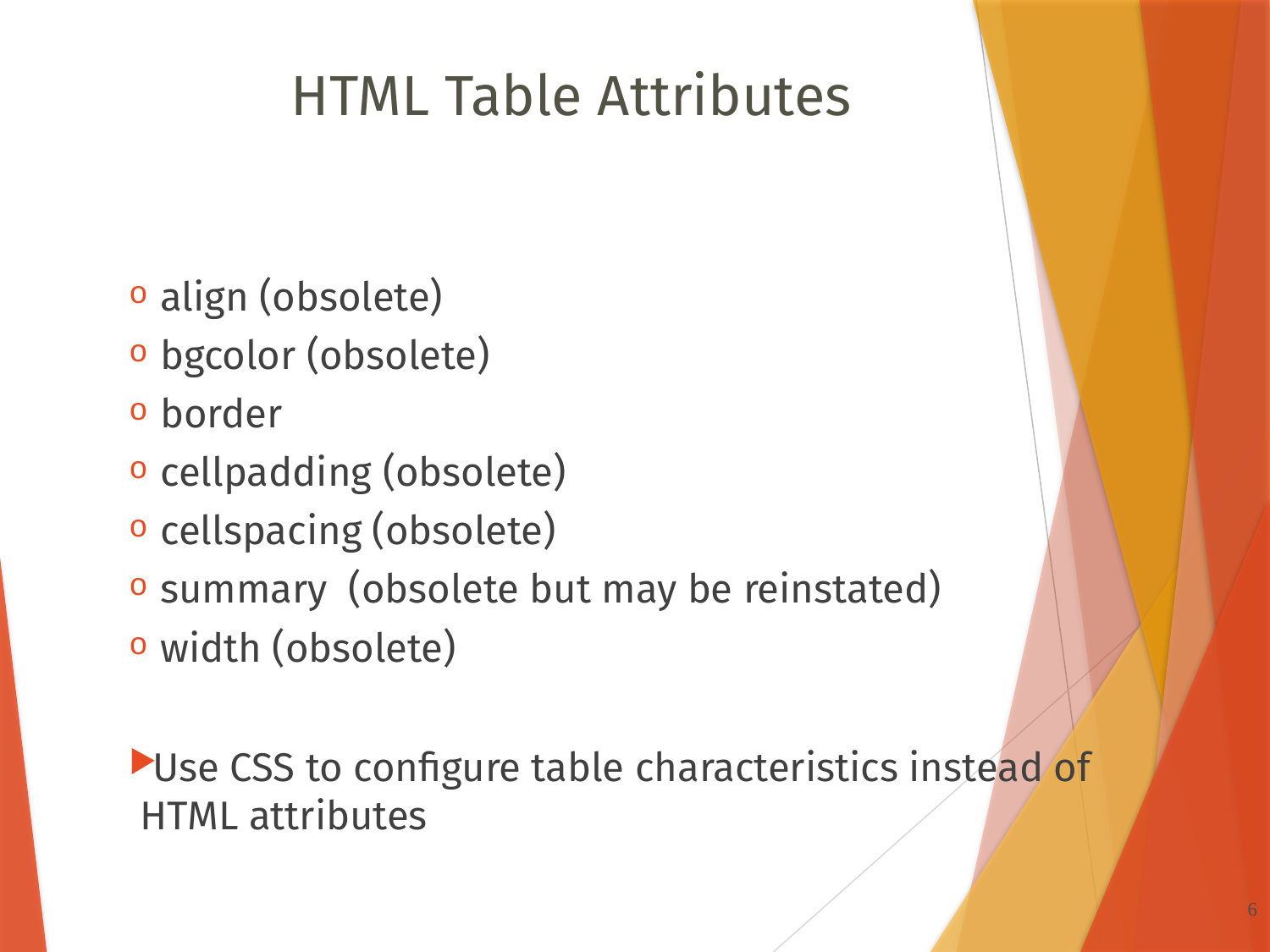

# HTML Table Attributes
align (obsolete)
bgcolor (obsolete)
border
cellpadding (obsolete)
cellspacing (obsolete)
summary  (obsolete but may be reinstated)
width (obsolete)

Use CSS to configure table characteristics instead of HTML attributes
6